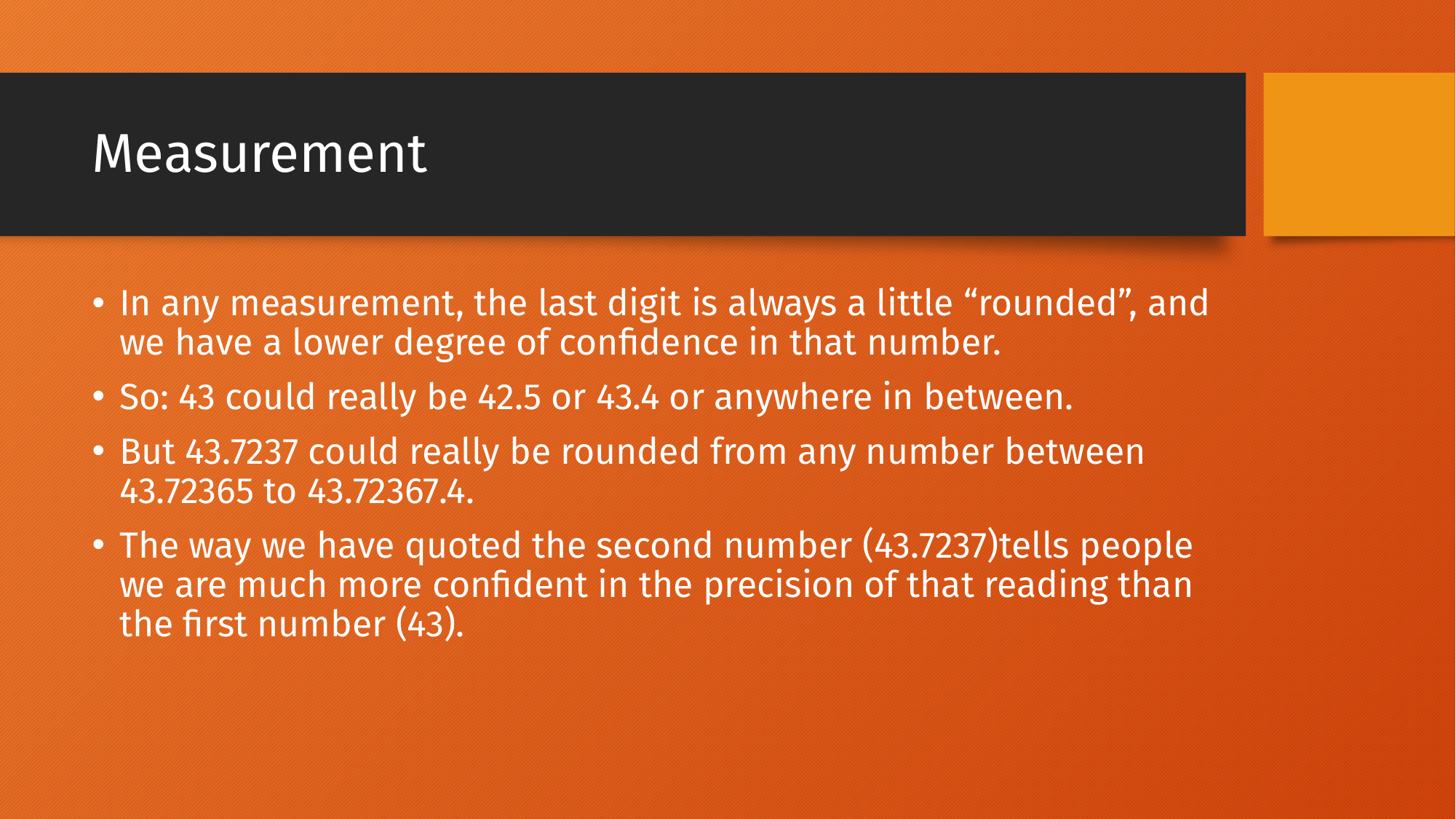

# Measurement
In any measurement, the last digit is always a little “rounded”, and we have a lower degree of confidence in that number.
So: 43 could really be 42.5 or 43.4 or anywhere in between.
But 43.7237 could really be rounded from any number between 43.72365 to 43.72367.4.
The way we have quoted the second number (43.7237)tells people we are much more confident in the precision of that reading than the first number (43).